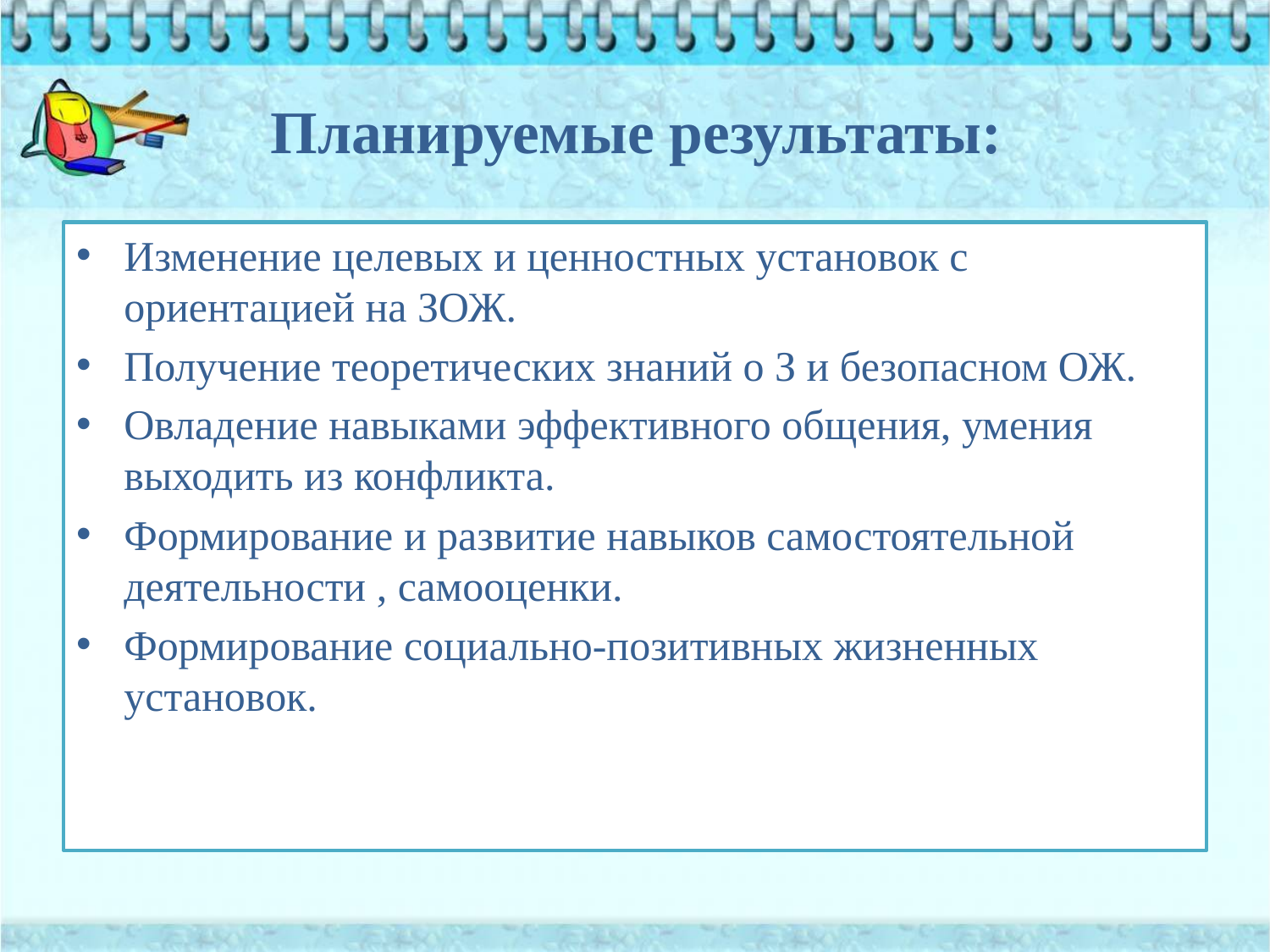

# Планируемые результаты:
Изменение целевых и ценностных установок с ориентацией на ЗОЖ.
Получение теоретических знаний о З и безопасном ОЖ.
Овладение навыками эффективного общения, умения выходить из конфликта.
Формирование и развитие навыков самостоятельной деятельности , самооценки.
Формирование социально-позитивных жизненных установок.